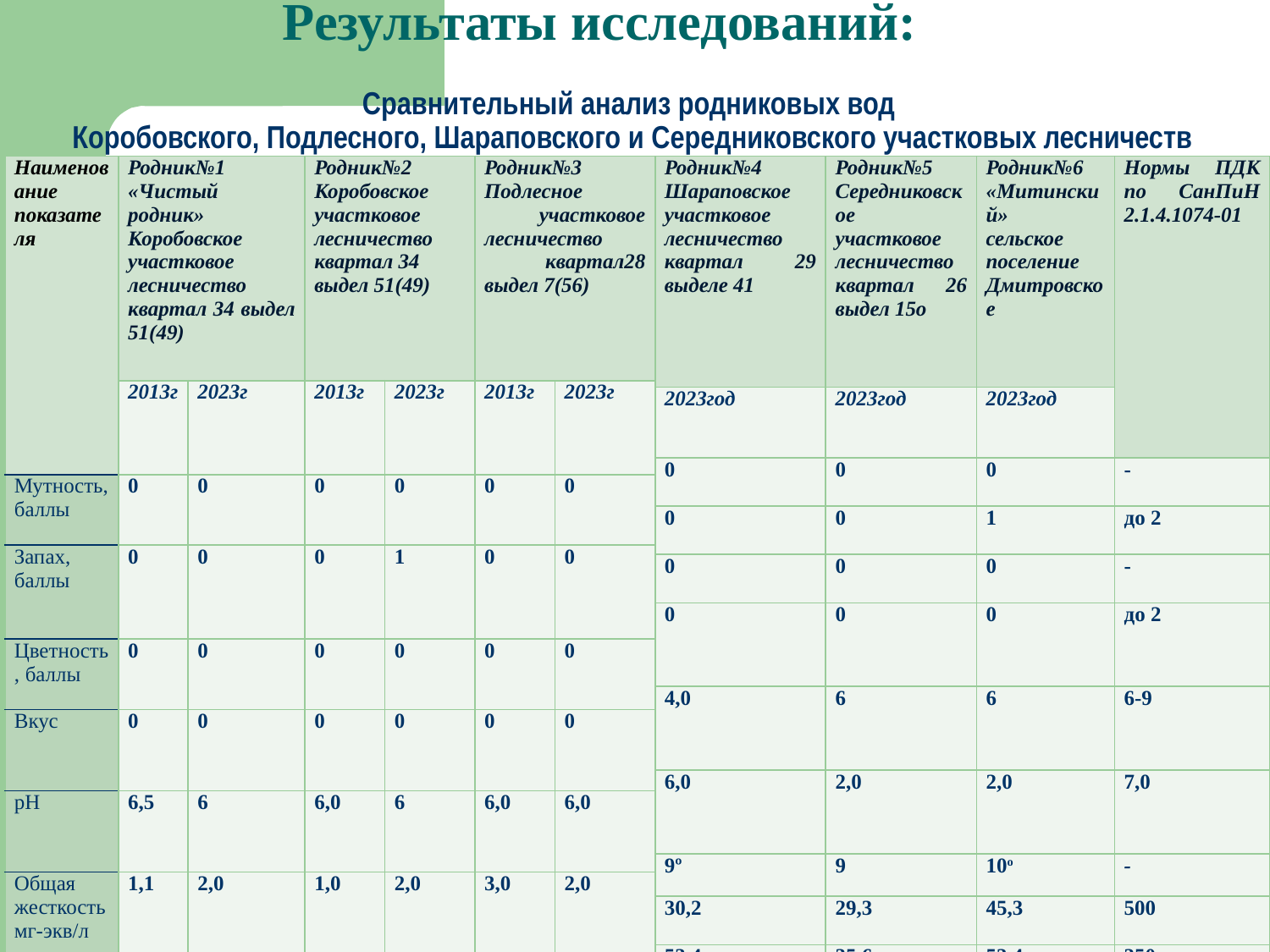

Результаты исследований:
# Сравнительный анализ родниковых вод Коробовского, Подлесного, Шараповского и Середниковского участковых лесничеств
| Наименование показателя | Родник№1 «Чистый родник» Коробовское участковое лесничество квартал 34 выдел 51(49) |  | Родник№2 Коробовское участковое лесничество квартал 34 выдел 51(49) |  | Родник№3 Подлесное участковое лесничество квартал28 выдел 7(56) |  |
| --- | --- | --- | --- | --- | --- | --- |
|  | 2013г | 2023г | 2013г | 2023г | 2013г | 2023г |
| Мутность, баллы | 0 | 0 | 0 | 0 | 0 | 0 |
| Запах, баллы | 0 | 0 | 0 | 1 | 0 | 0 |
| Цветность, баллы | 0 | 0 | 0 | 0 | 0 | 0 |
| Вкус | 0 | 0 | 0 | 0 | 0 | 0 |
| рН | 6,5 | 6 | 6,0 | 6 | 6,0 | 6,0 |
| Общая жесткость мг-экв/л | 1,1 | 2,0 | 1,0 | 2,0 | 3,0 | 2,0 |
| tº воды | 9º | 9о | 10º | 11о | 9º | 9º |
| Сульфаты мг/л | 30,1 | 30 | 38,5 | 38 | 55 | 55,3 |
| Хлориды мг/л | 107 | 71,2 | 129 | 89 | 72 | 71,2 |
| Родник№4 Шараповское участковое лесничество квартал 29 выделе 41 | Родник№5 Середниковское участковое лесничество квартал 26 выдел 15о | Родник№6 «Митинский» сельское поселение Дмитровское | Нормы ПДК по СанПиН 2.1.4.1074-01 |
| --- | --- | --- | --- |
| 2023год | 2023год | 2023год |  |
| 0 | 0 | 0 | - |
| 0 | 0 | 1 | до 2 |
| 0 | 0 | 0 | - |
| 0 | 0 | 0 | до 2 |
| 4,0 | 6 | 6 | 6-9 |
| 6,0 | 2,0 | 2,0 | 7,0 |
| 9º | 9 | 10о | - |
| 30,2 | 29,3 | 45,3 | 500 |
| 53,4 | 35,6 | 53,4 | 350 |